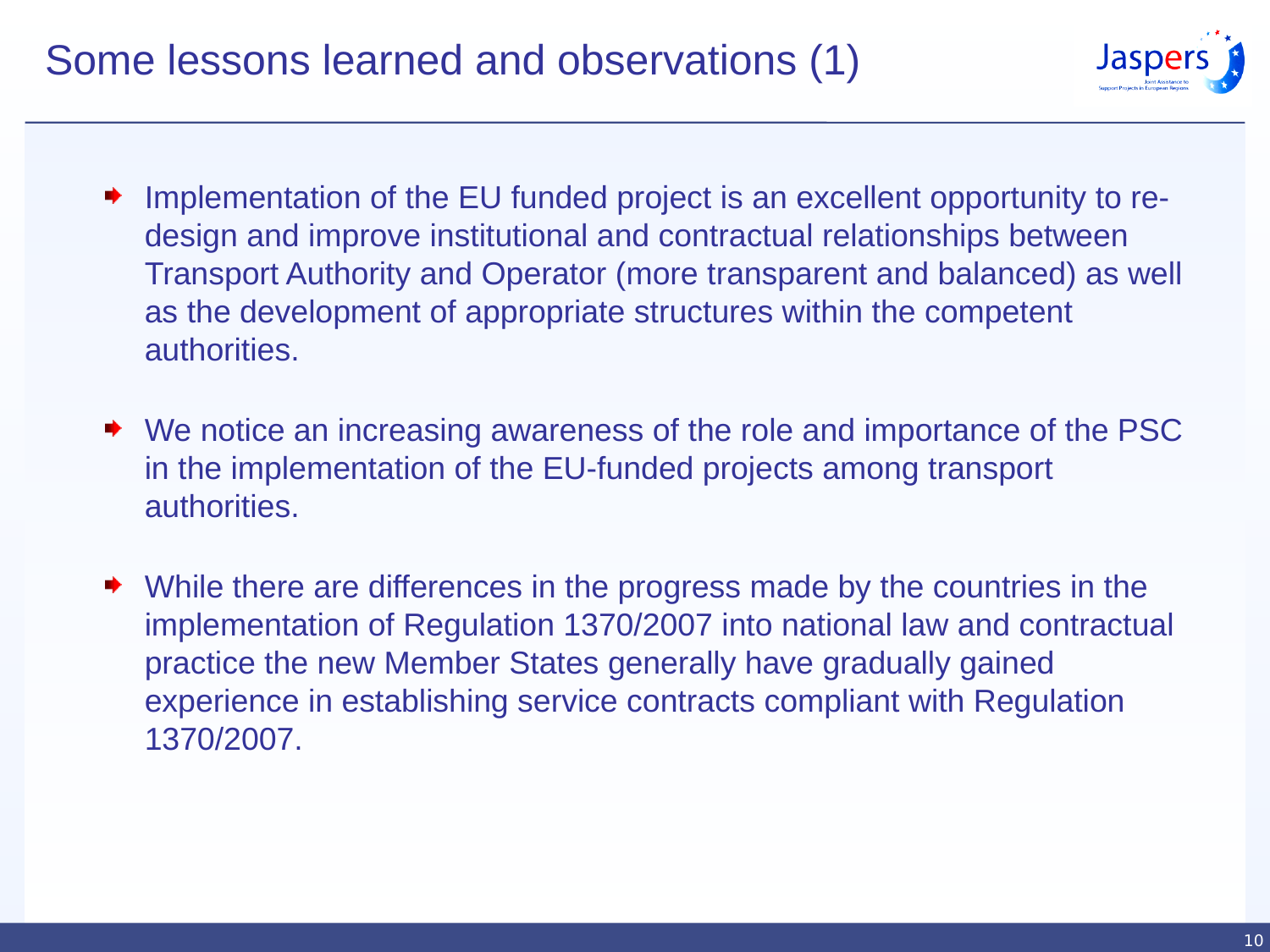

Some lessons learned and observations (1)

Implementation of the EU funded project is an excellent opportunity to re-design and improve institutional and contractual relationships between Transport Authority and Operator (more transparent and balanced) as well as the development of appropriate structures within the competent authorities.
We notice an increasing awareness of the role and importance of the PSC in the implementation of the EU-funded projects among transport authorities.
While there are differences in the progress made by the countries in the implementation of Regulation 1370/2007 into national law and contractual practice the new Member States generally have gradually gained experience in establishing service contracts compliant with Regulation 1370/2007.
10